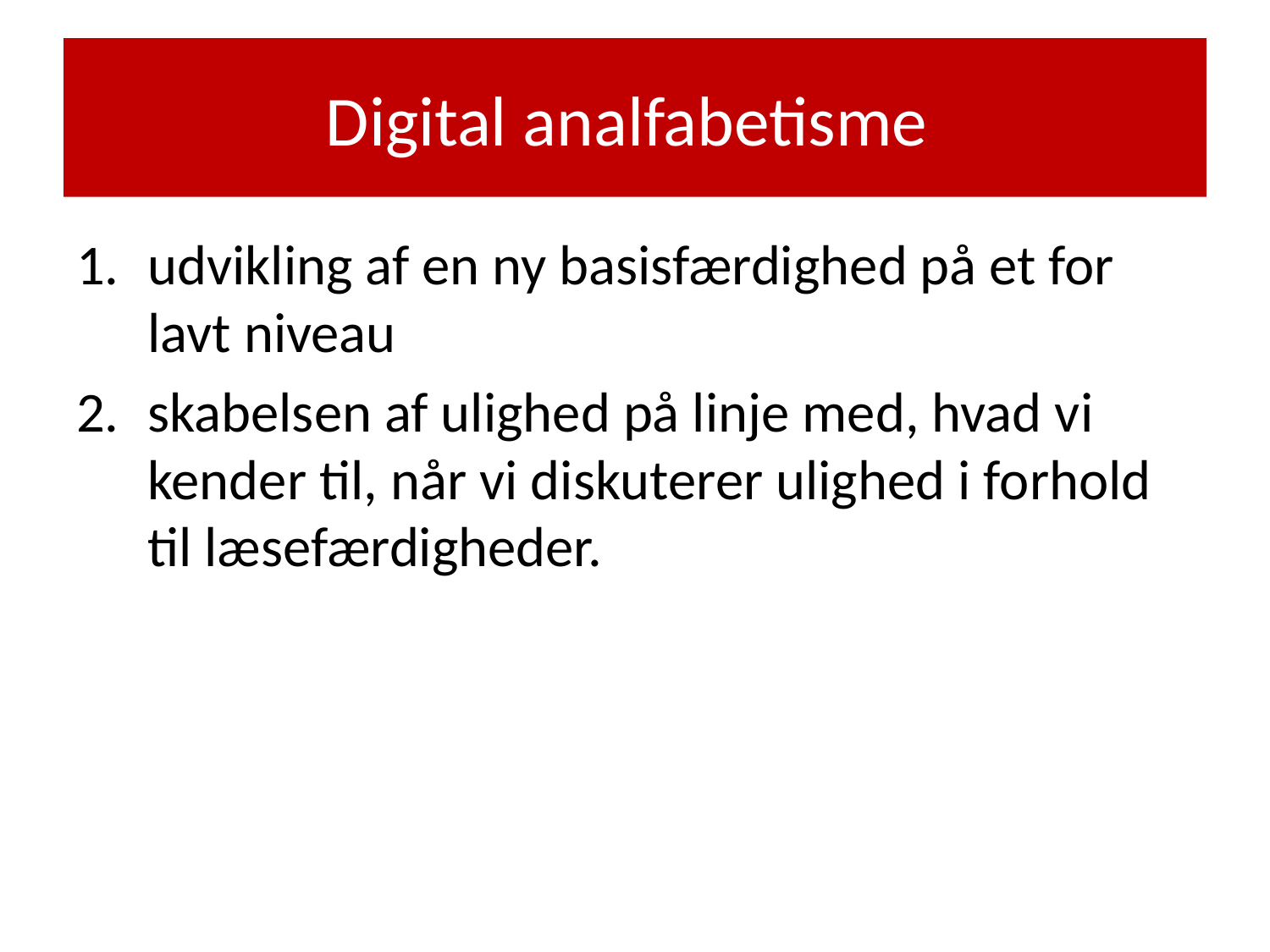

# Digital analfabetisme
udvikling af en ny basisfærdighed på et for lavt niveau
skabelsen af ulighed på linje med, hvad vi kender til, når vi diskuterer ulighed i forhold til læsefærdigheder.